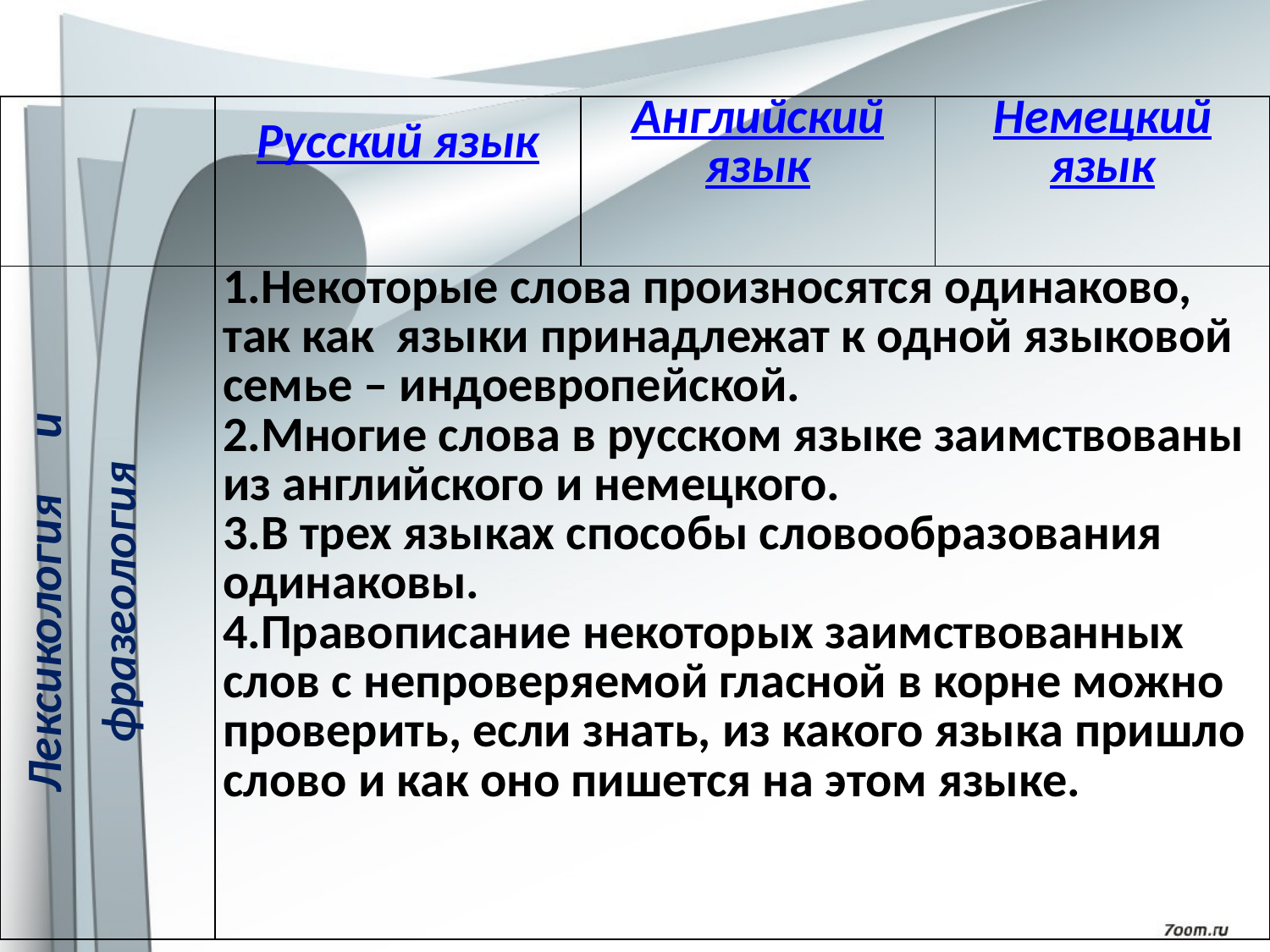

|  | Русский язык | Английский язык | Немецкий язык |
| --- | --- | --- | --- |
| Лексикология и фразеология | 1.Некоторые слова произносятся одинаково, так как языки принадлежат к одной языковой семье – индоевропейской. 2.Многие слова в русском языке заимствованы из английского и немецкого. 3.В трех языках способы словообразования одинаковы. 4.Правописание некоторых заимствованных слов с непроверяемой гласной в корне можно проверить, если знать, из какого языка пришло слово и как оно пишется на этом языке. |  |  |